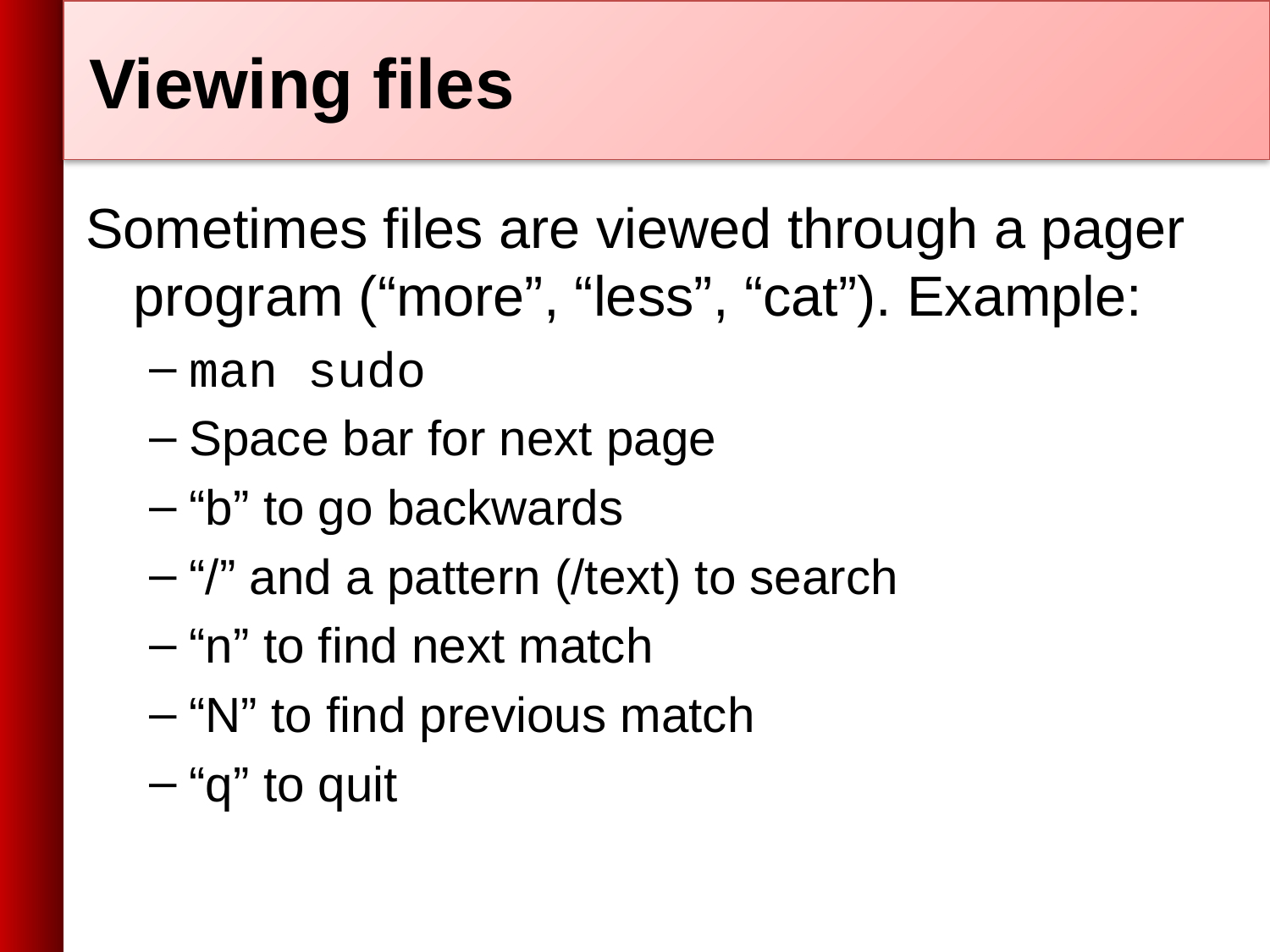

# Viewing files
Sometimes files are viewed through a pager program (“more”, “less”, “cat”). Example:
man sudo
Space bar for next page
“b” to go backwards
“/” and a pattern (/text) to search
“n” to find next match
“N” to find previous match
“q” to quit